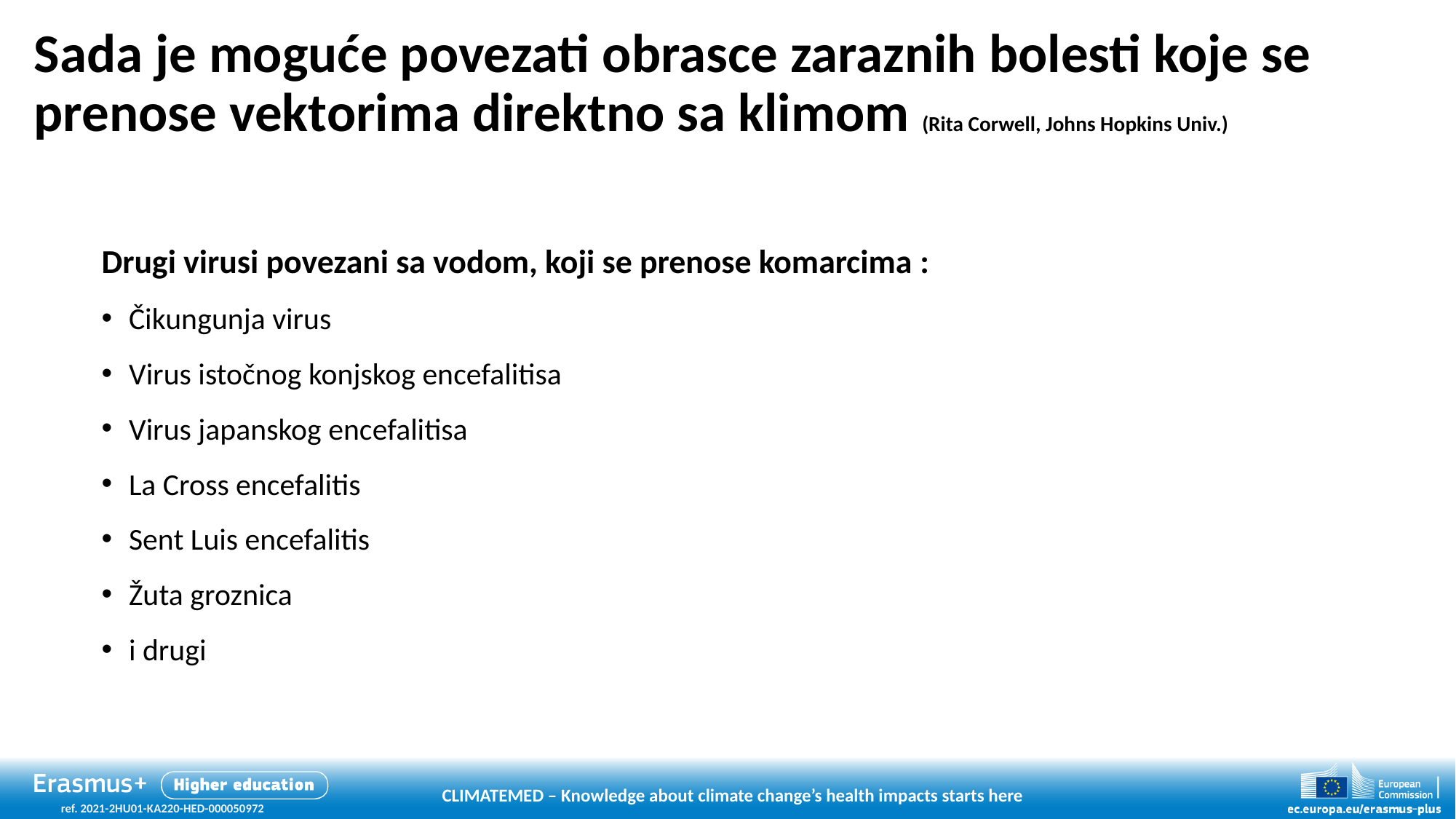

# Sada je moguće povezati obrasce zaraznih bolesti koje se prenose vektorima direktno sa klimom (Rita Corwell, Johns Hopkins Univ.)
Drugi virusi povezani sa vodom, koji se prenose komarcima :
Čikungunja virus
Virus istočnog konjskog encefalitisa
Virus japanskog encefalitisa
La Cross encefalitis
Sent Luis encefalitis
Žuta groznica
i drugi